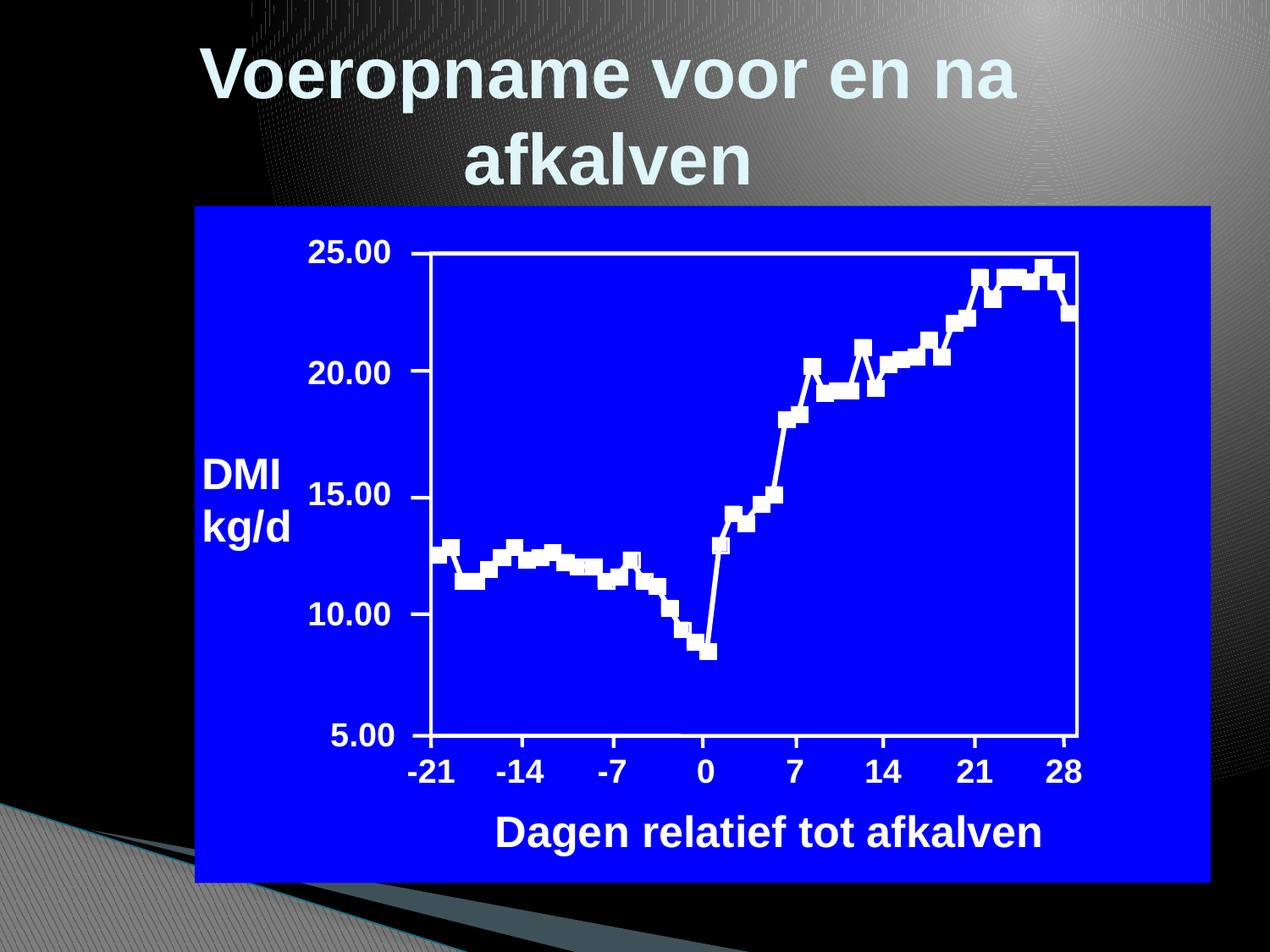

# Voeropname voor en na afkalven

25.00

20.00

DMI
kg/d

15.00

10.00

5.00

-21
-14
-7
0
7
14
21
28
Dagen relatief tot afkalven